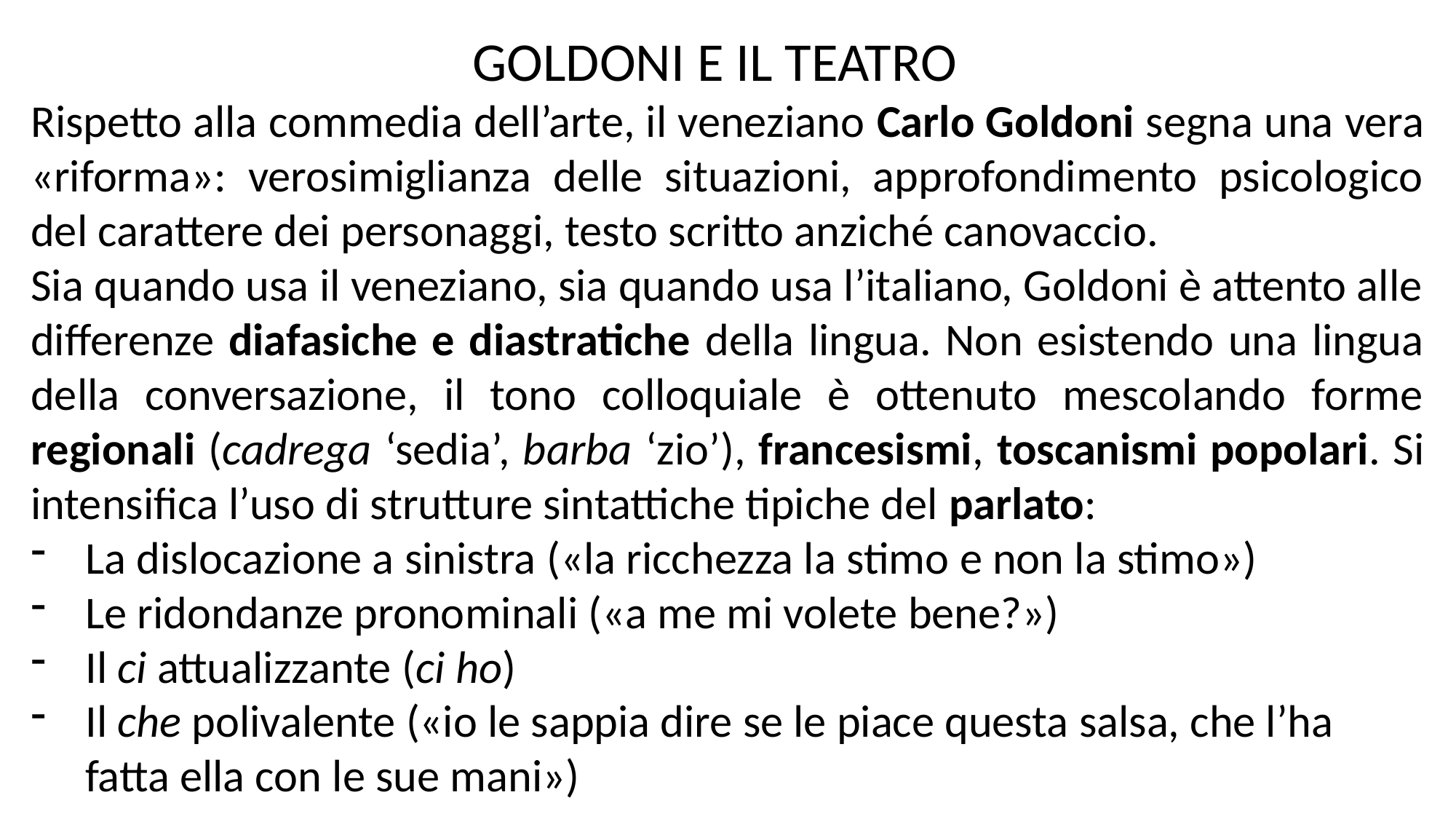

GOLDONI E IL TEATRO
Rispetto alla commedia dell’arte, il veneziano Carlo Goldoni segna una vera «riforma»: verosimiglianza delle situazioni, approfondimento psicologico del carattere dei personaggi, testo scritto anziché canovaccio.
Sia quando usa il veneziano, sia quando usa l’italiano, Goldoni è attento alle differenze diafasiche e diastratiche della lingua. Non esistendo una lingua della conversazione, il tono colloquiale è ottenuto mescolando forme regionali (cadrega ‘sedia’, barba ‘zio’), francesismi, toscanismi popolari. Si intensifica l’uso di strutture sintattiche tipiche del parlato:
La dislocazione a sinistra («la ricchezza la stimo e non la stimo»)
Le ridondanze pronominali («a me mi volete bene?»)
Il ci attualizzante (ci ho)
Il che polivalente («io le sappia dire se le piace questa salsa, che l’ha fatta ella con le sue mani»)